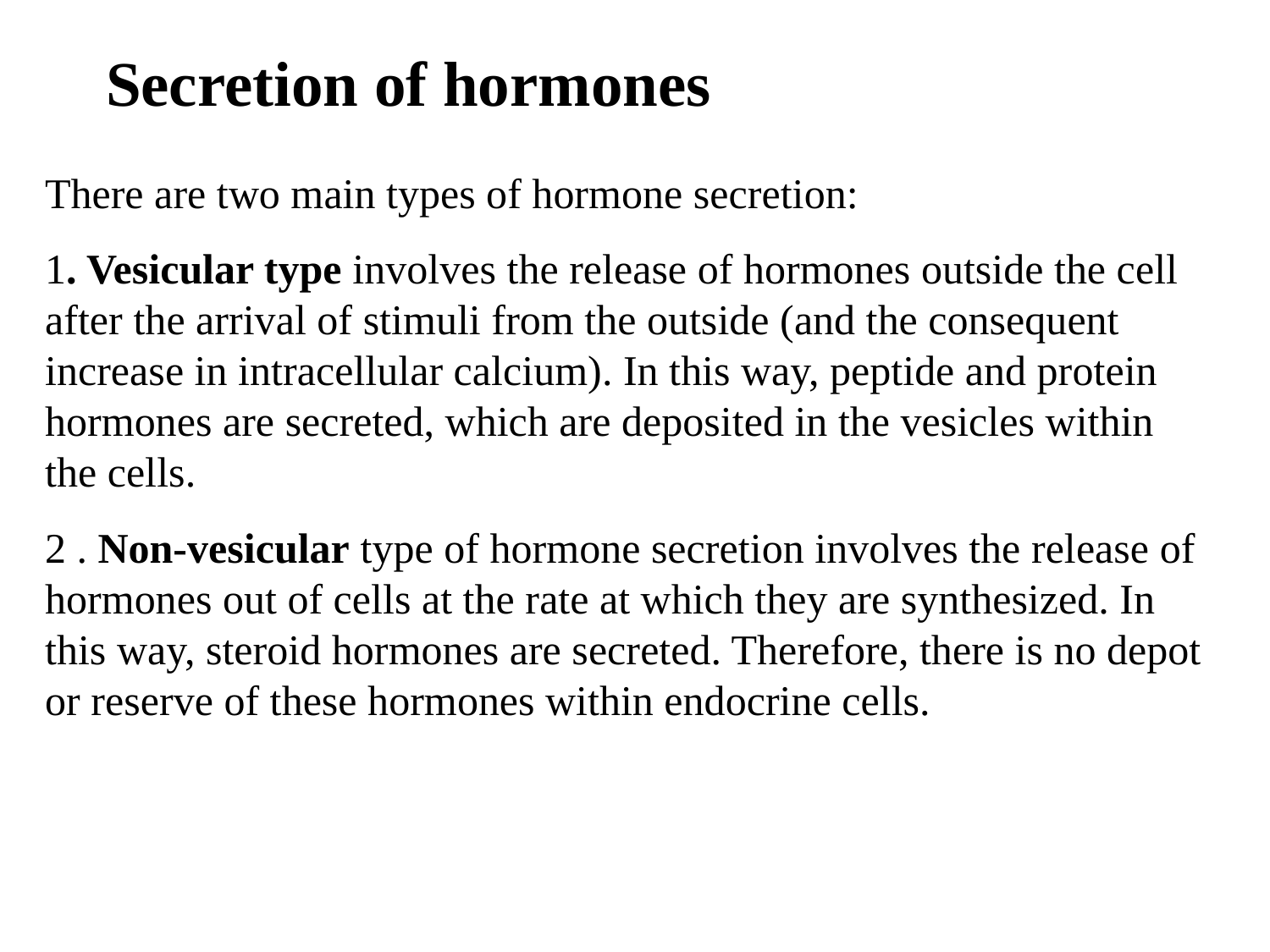

# Secretion of hormones

There are two main types of hormone secretion:
1. Vesicular type involves the release of hormones outside the cell after the arrival of stimuli from the outside (and the consequent increase in intracellular calcium). In this way, peptide and protein hormones are secreted, which are deposited in the vesicles within the cells.
2 . Non-vesicular type of hormone secretion involves the release of hormones out of cells at the rate at which they are synthesized. In this way, steroid hormones are secreted. Therefore, there is no depot or reserve of these hormones within endocrine cells.